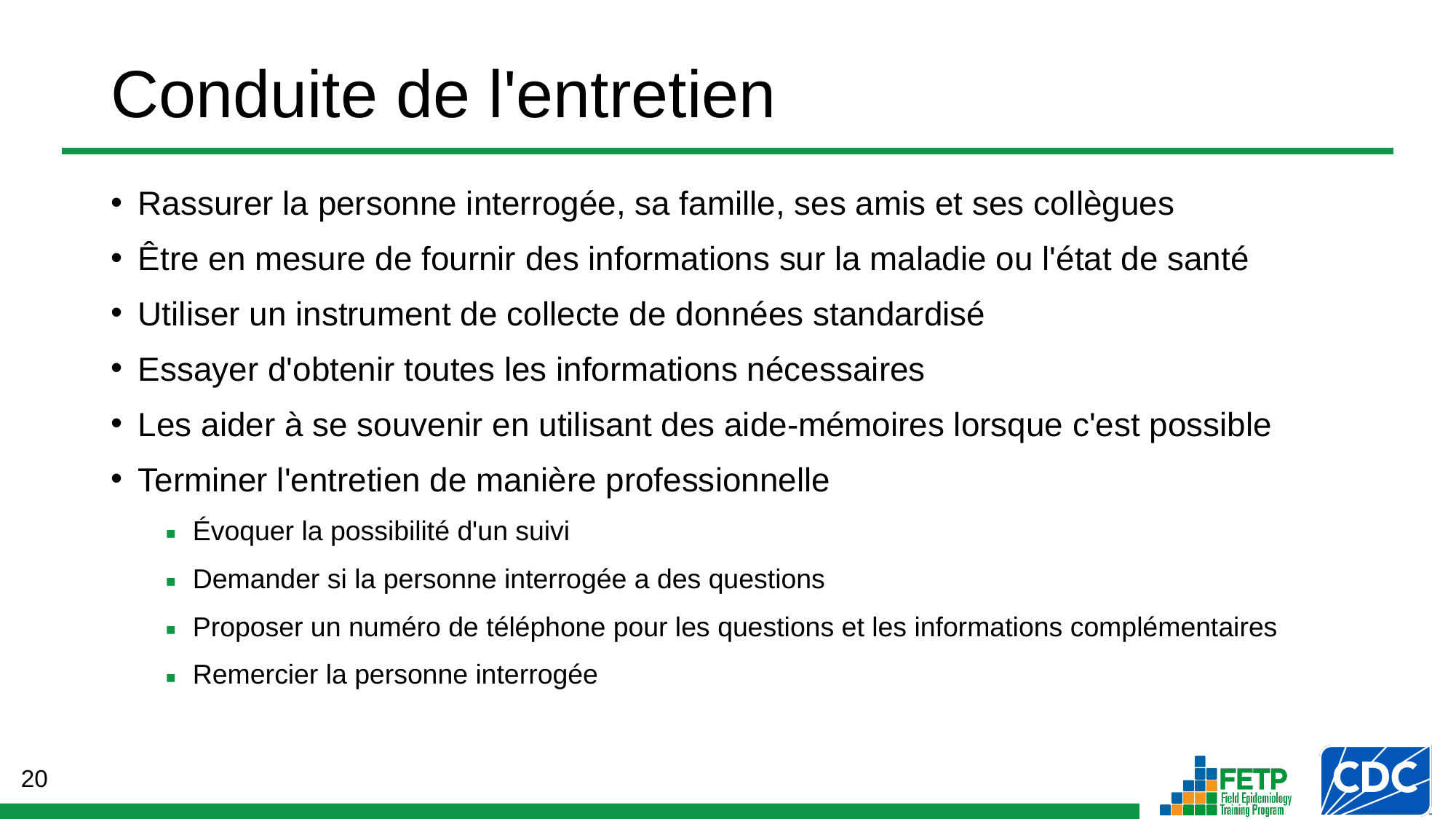

# Conduite de l'entretien
Rassurer la personne interrogée, sa famille, ses amis et ses collègues
Être en mesure de fournir des informations sur la maladie ou l'état de santé
Utiliser un instrument de collecte de données standardisé
Essayer d'obtenir toutes les informations nécessaires
Les aider à se souvenir en utilisant des aide-mémoires lorsque c'est possible
Terminer l'entretien de manière professionnelle
Évoquer la possibilité d'un suivi
Demander si la personne interrogée a des questions
Proposer un numéro de téléphone pour les questions et les informations complémentaires
Remercier la personne interrogée